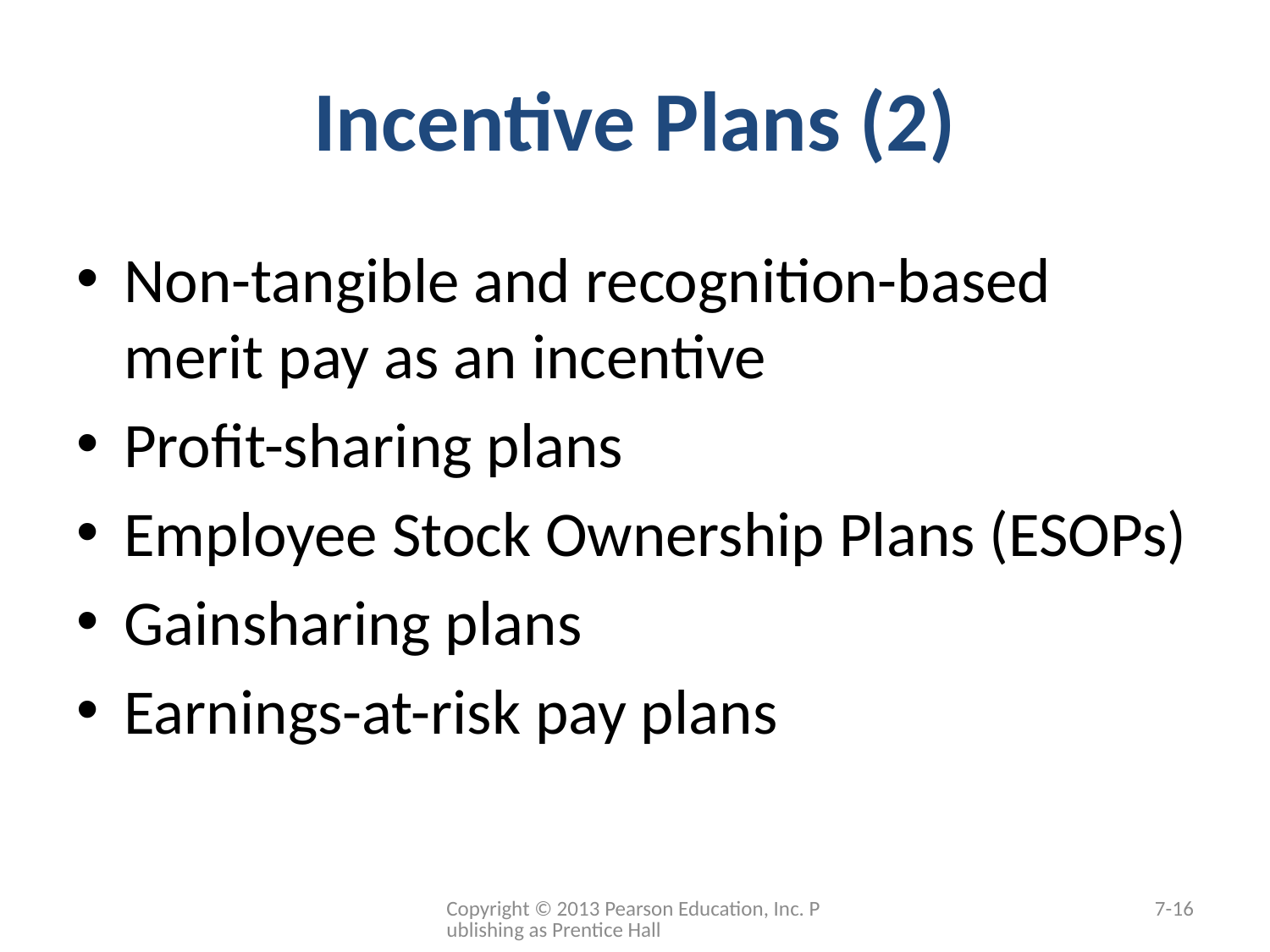

# Incentive Plans (2)
Non-tangible and recognition-based merit pay as an incentive
Profit-sharing plans
Employee Stock Ownership Plans (ESOPs)
Gainsharing plans
Earnings-at-risk pay plans

Copyright © 2013 Pearson Education, Inc. Publishing as Prentice Hall
7-16